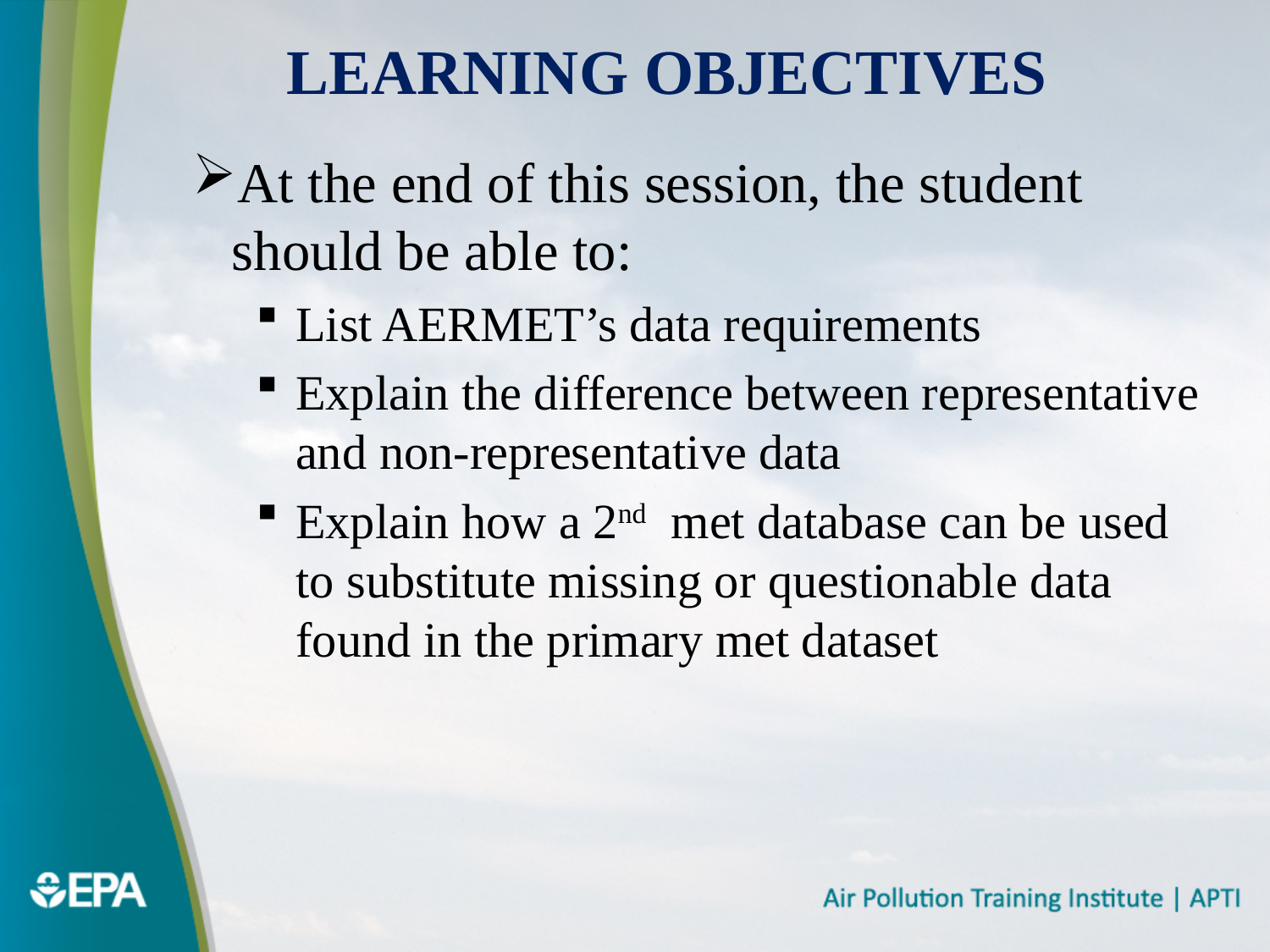

# Learning Objectives
At the end of this session, the student should be able to:
List AERMET’s data requirements
Explain the difference between representative and non-representative data
Explain how a 2nd  met database can be used to substitute missing or questionable data found in the primary met dataset